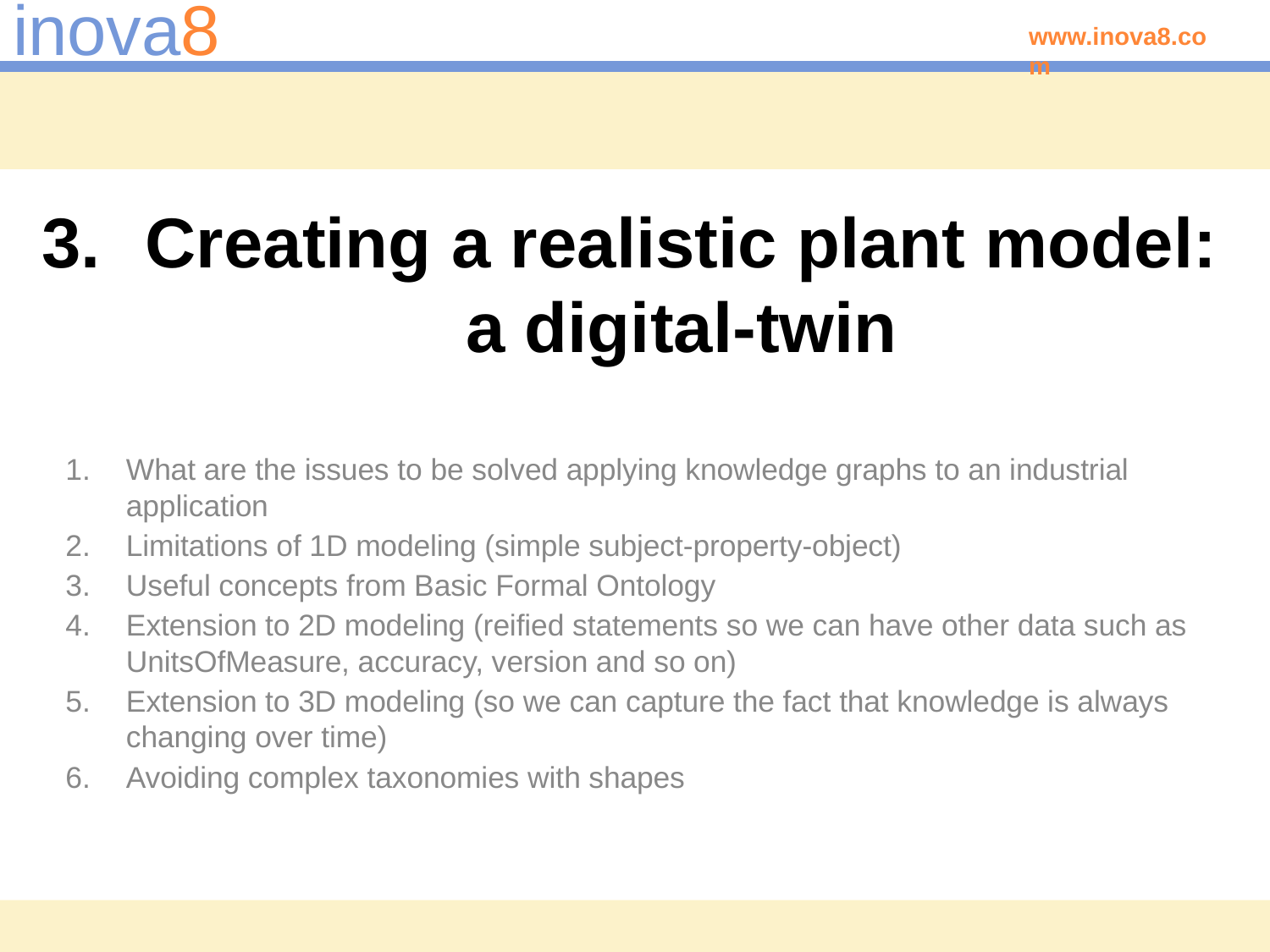

# Creating a realistic plant model: a digital-twin
What are the issues to be solved applying knowledge graphs to an industrial application
Limitations of 1D modeling (simple subject-property-object)
Useful concepts from Basic Formal Ontology
Extension to 2D modeling (reified statements so we can have other data such as UnitsOfMeasure, accuracy, version and so on)
Extension to 3D modeling (so we can capture the fact that knowledge is always changing over time)
Avoiding complex taxonomies with shapes